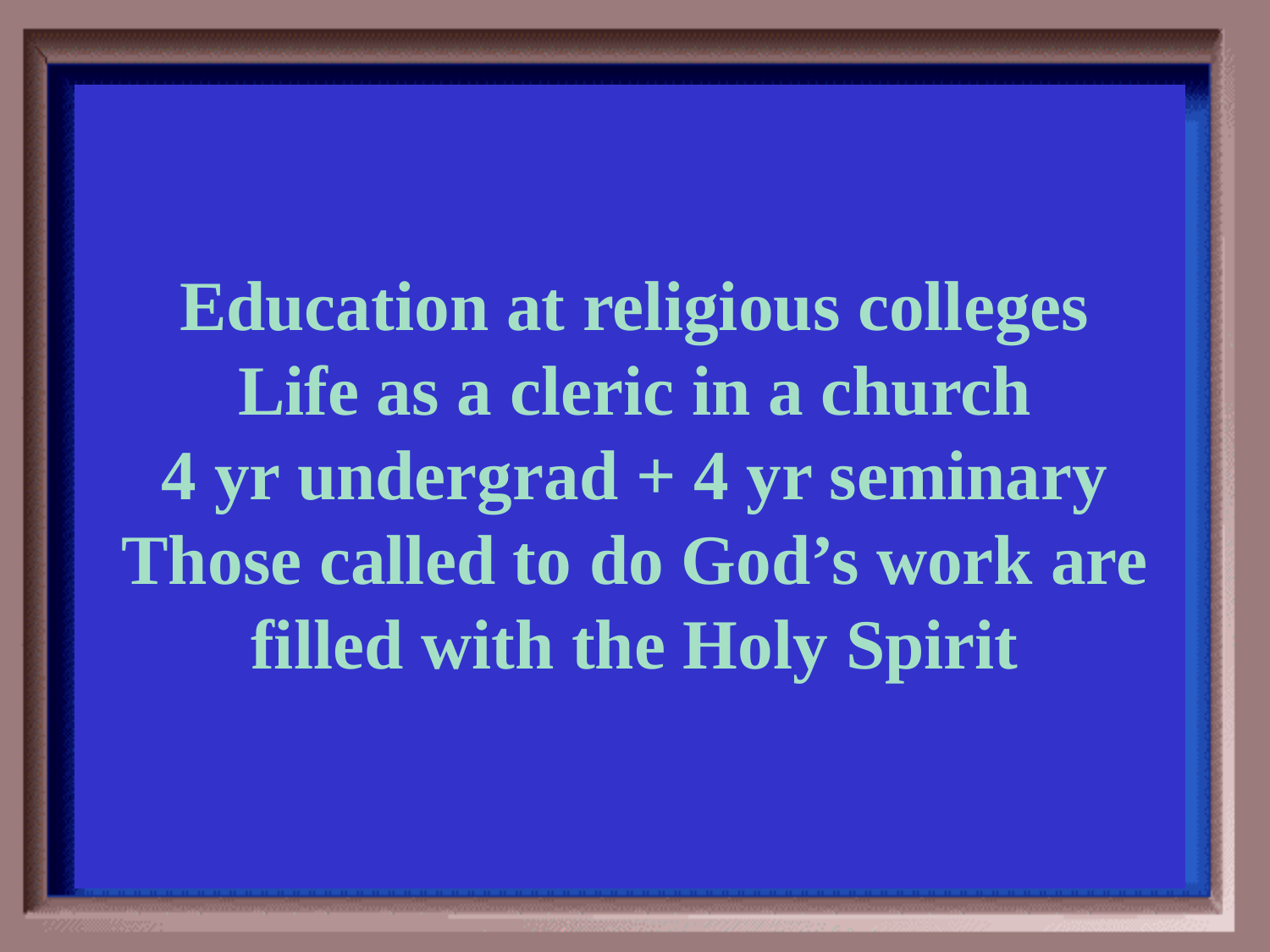

Category #5 $500 Question

Education at religious colleges
Life as a cleric in a church
4 yr undergrad + 4 yr seminary
Those called to do God’s work are filled with the Holy Spirit